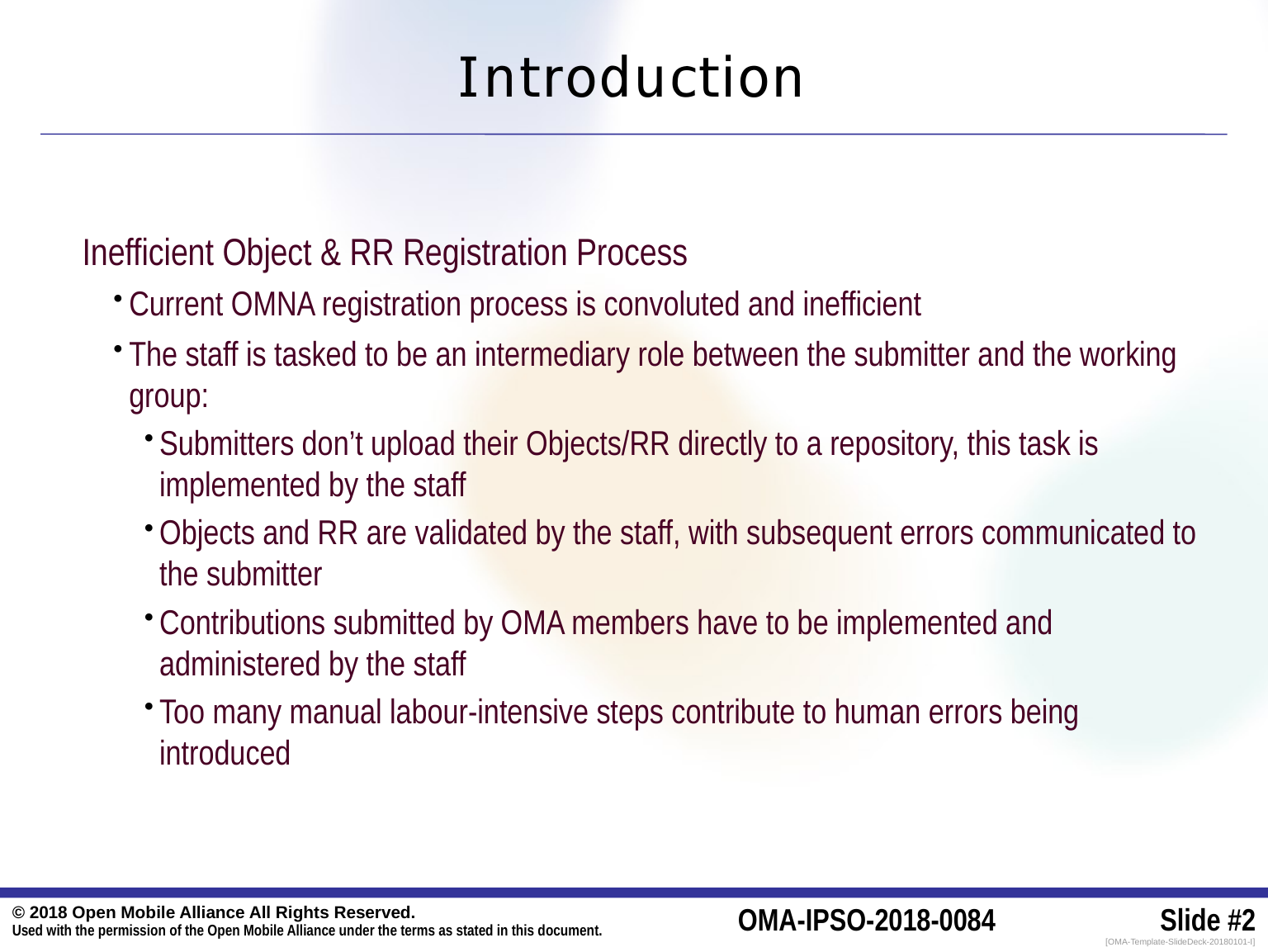

# Introduction

Inefficient Object & RR Registration Process
Current OMNA registration process is convoluted and inefficient
The staff is tasked to be an intermediary role between the submitter and the working group:
Submitters don’t upload their Objects/RR directly to a repository, this task is implemented by the staff
Objects and RR are validated by the staff, with subsequent errors communicated to the submitter
Contributions submitted by OMA members have to be implemented and administered by the staff
Too many manual labour-intensive steps contribute to human errors being introduced